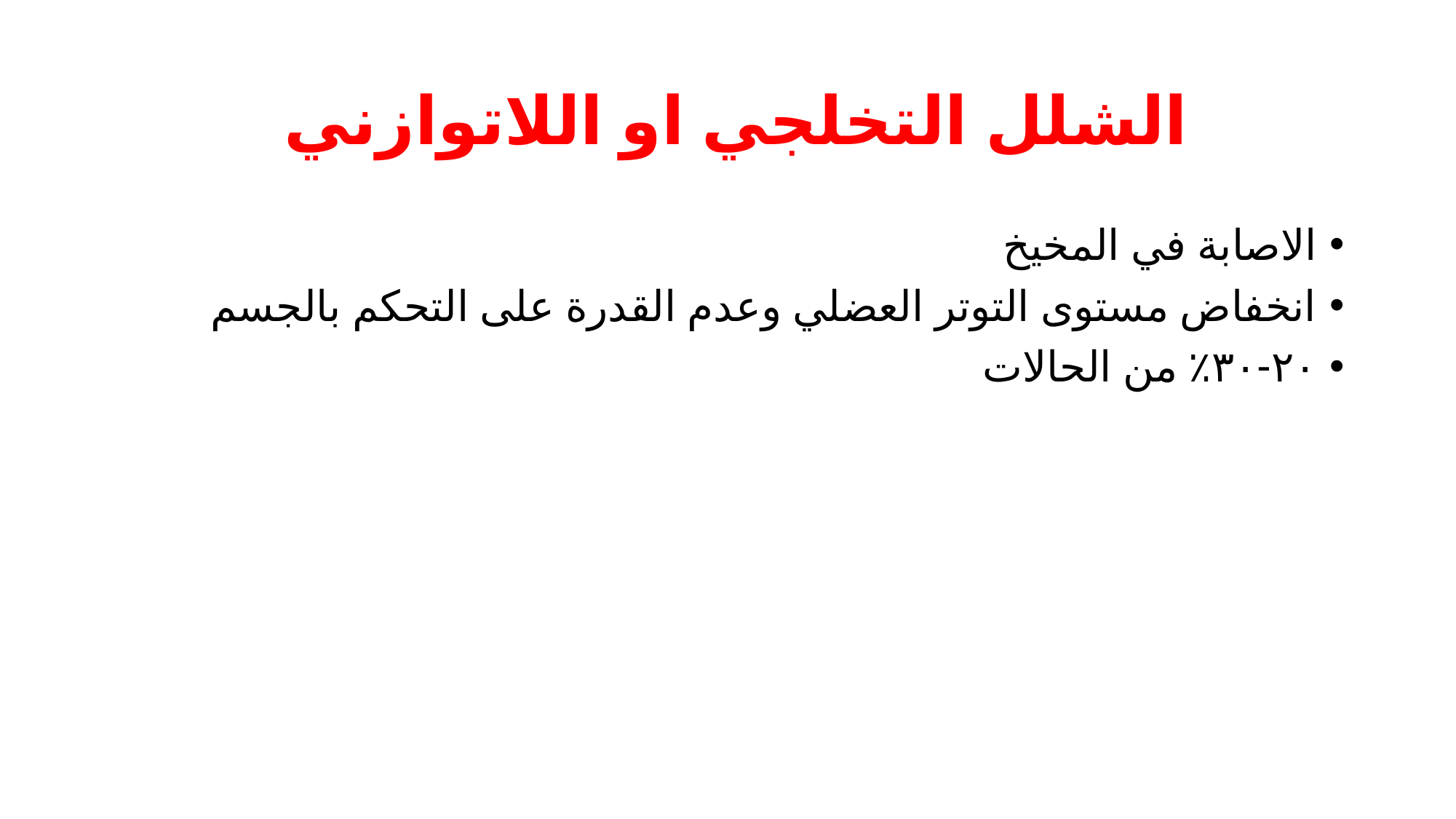

# الشلل التخلجي او اللاتوازني
الاصابة في المخيخ
انخفاض مستوى التوتر العضلي وعدم القدرة على التحكم بالجسم
٢٠-٣٠٪ من الحالات